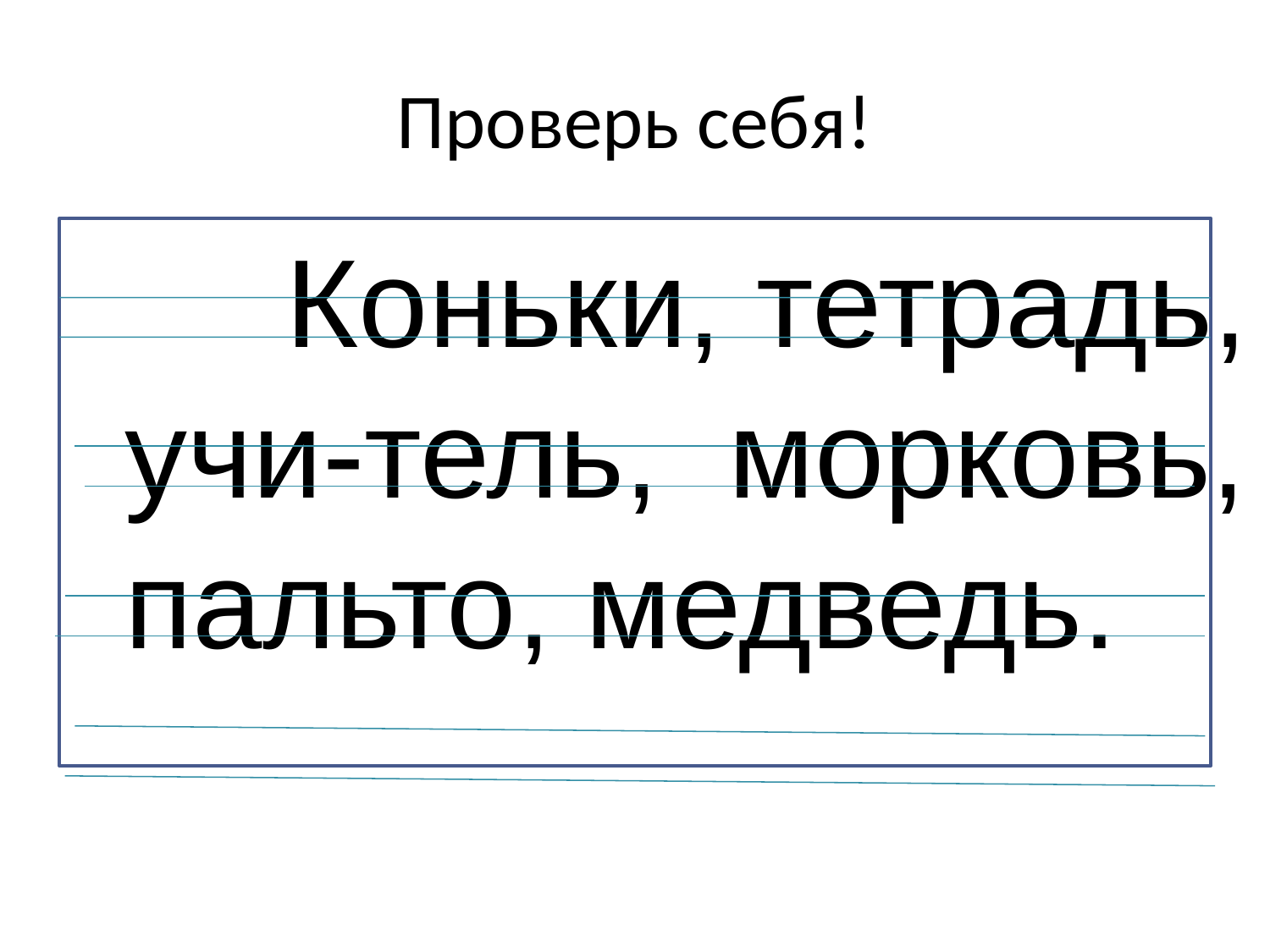

# Проверь себя!
      Коньки, тетрадь, учи-тель,  морковь, пальто, медведь.